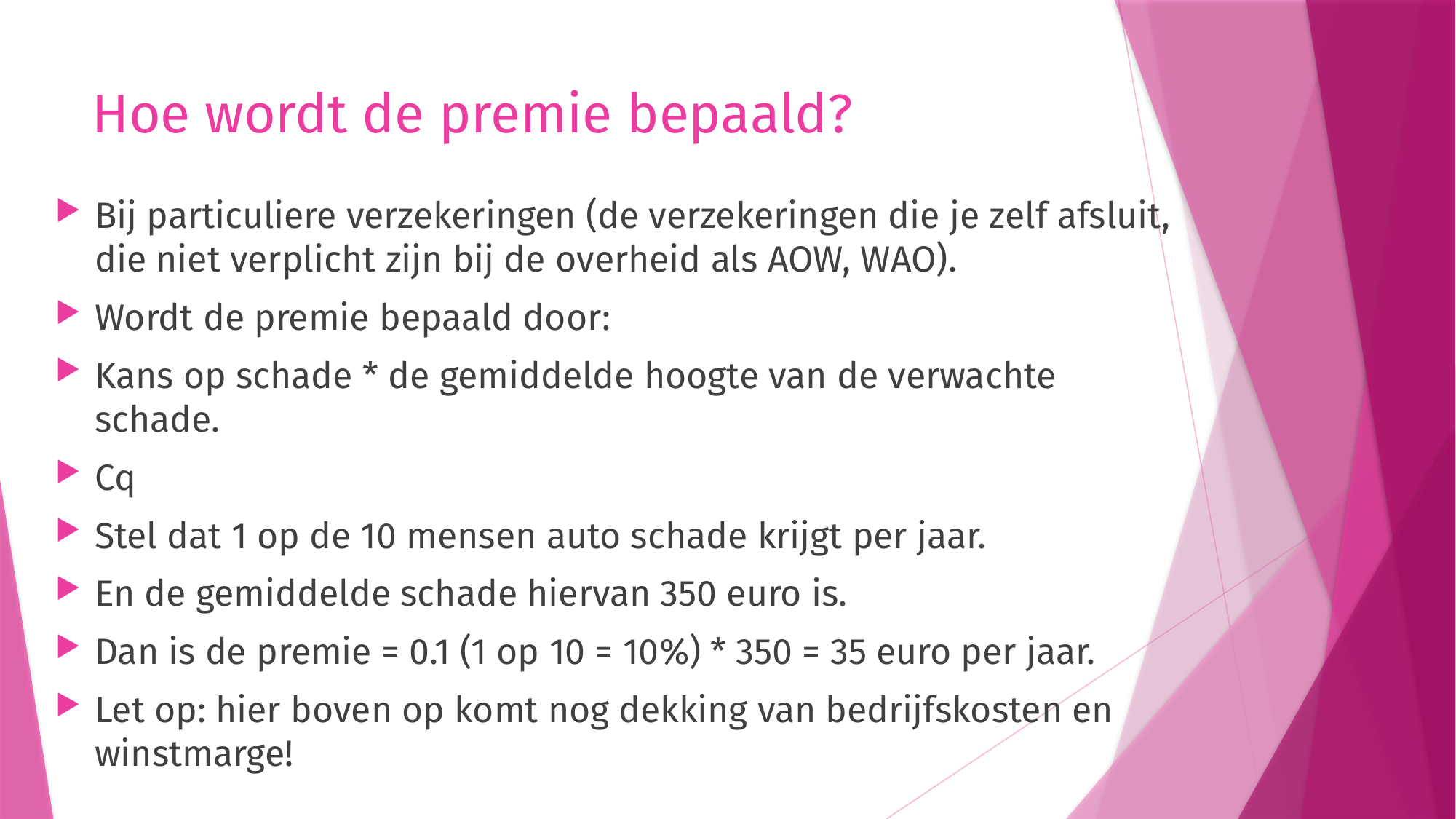

# Hoe wordt de premie bepaald?
Bij particuliere verzekeringen (de verzekeringen die je zelf afsluit, die niet verplicht zijn bij de overheid als AOW, WAO).
Wordt de premie bepaald door:
Kans op schade * de gemiddelde hoogte van de verwachte schade.
Cq
Stel dat 1 op de 10 mensen auto schade krijgt per jaar.
En de gemiddelde schade hiervan 350 euro is.
Dan is de premie = 0.1 (1 op 10 = 10%) * 350 = 35 euro per jaar.
Let op: hier boven op komt nog dekking van bedrijfskosten en winstmarge!